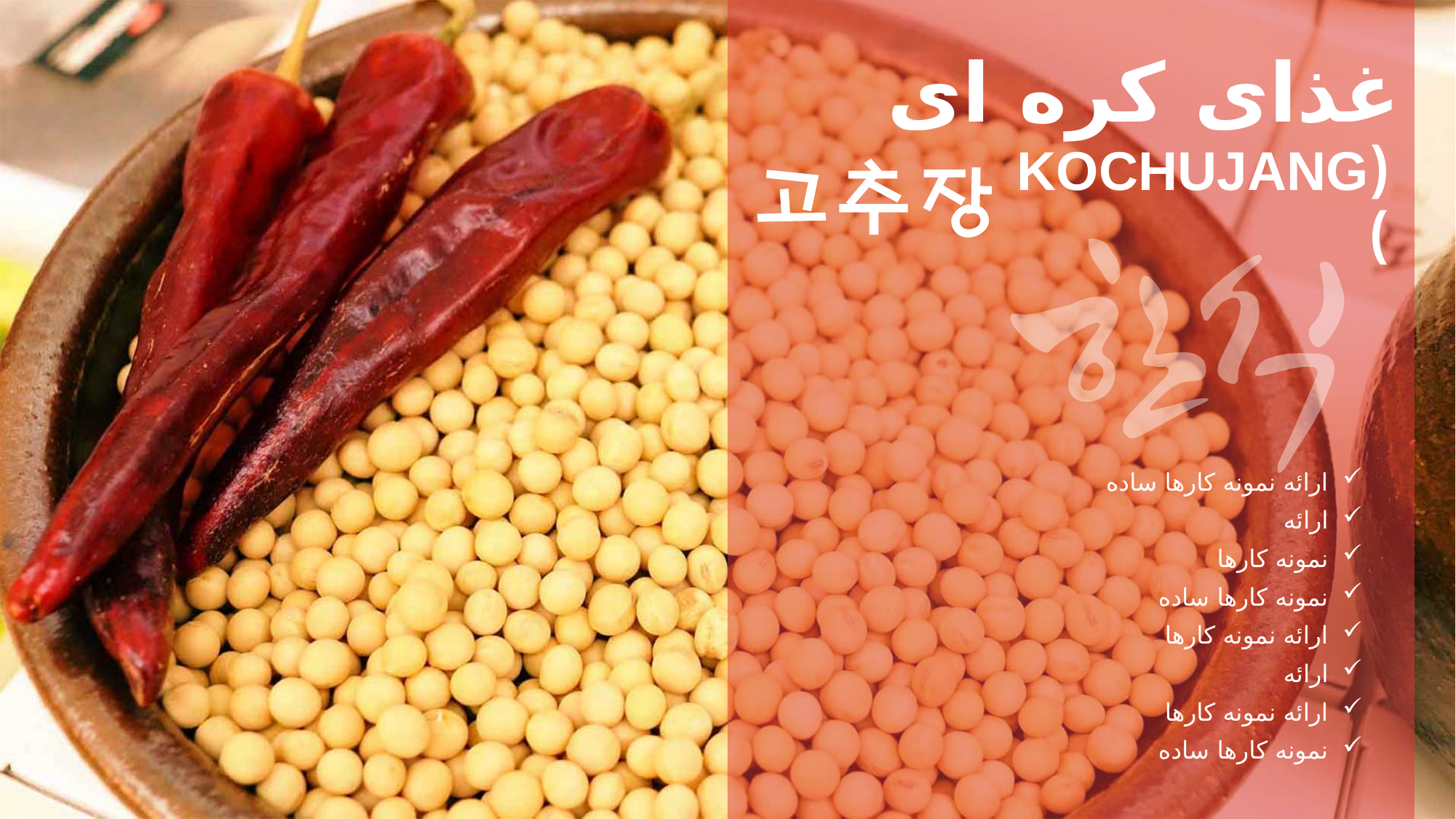

غذای کره ای

(KOCHUJANG)

ارائه نمونه کارها ساده
ارائه
نمونه کارها
نمونه کارها ساده
ارائه نمونه کارها
ارائه
ارائه نمونه کارها
نمونه کارها ساده